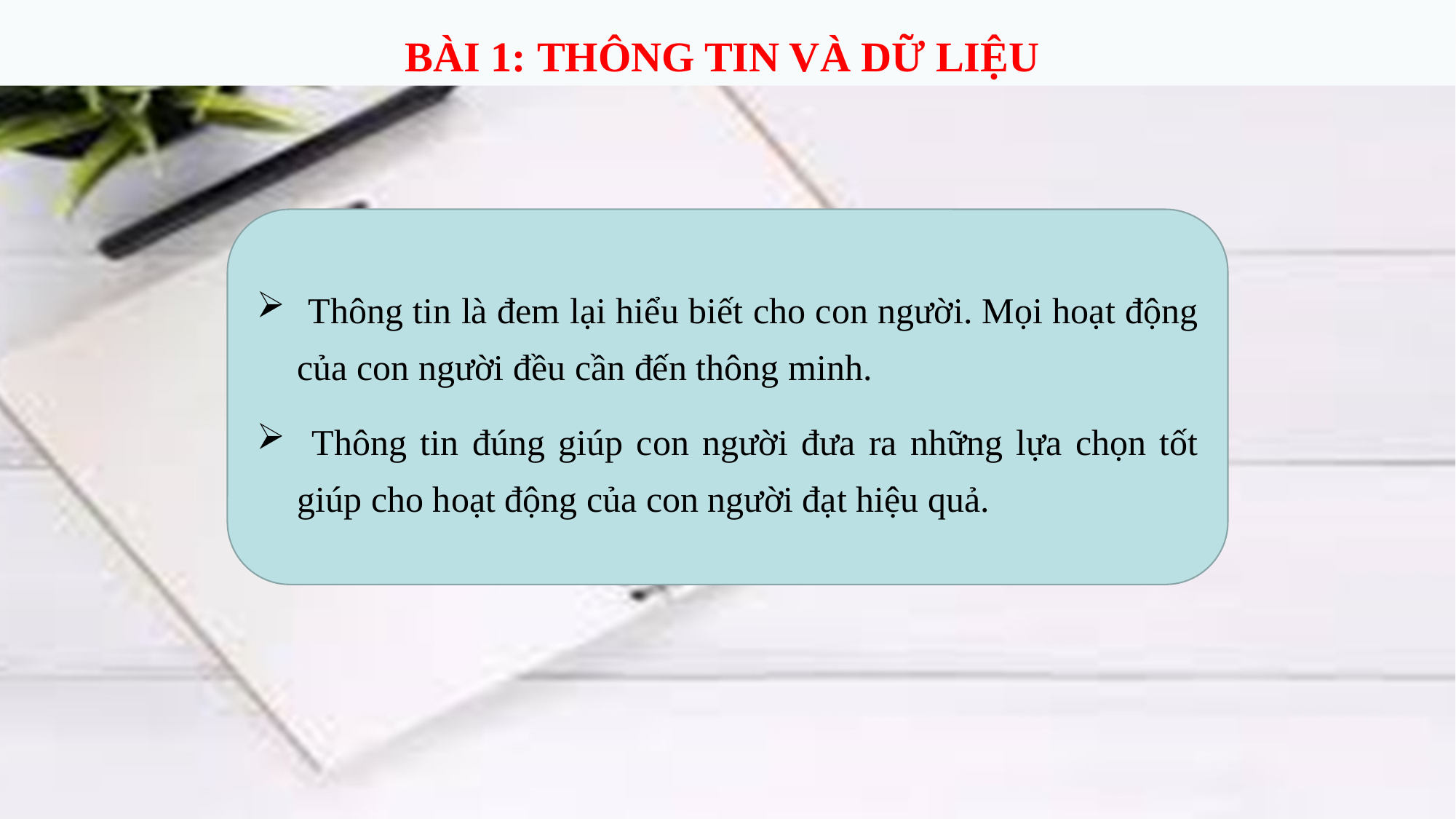

BÀI 1: THÔNG TIN VÀ DỮ LIỆU
 Thông tin là đem lại hiểu biết cho con người. Mọi hoạt động của con người đều cần đến thông minh.
 Thông tin đúng giúp con người đưa ra những lựa chọn tốt giúp cho hoạt động của con người đạt hiệu quả.